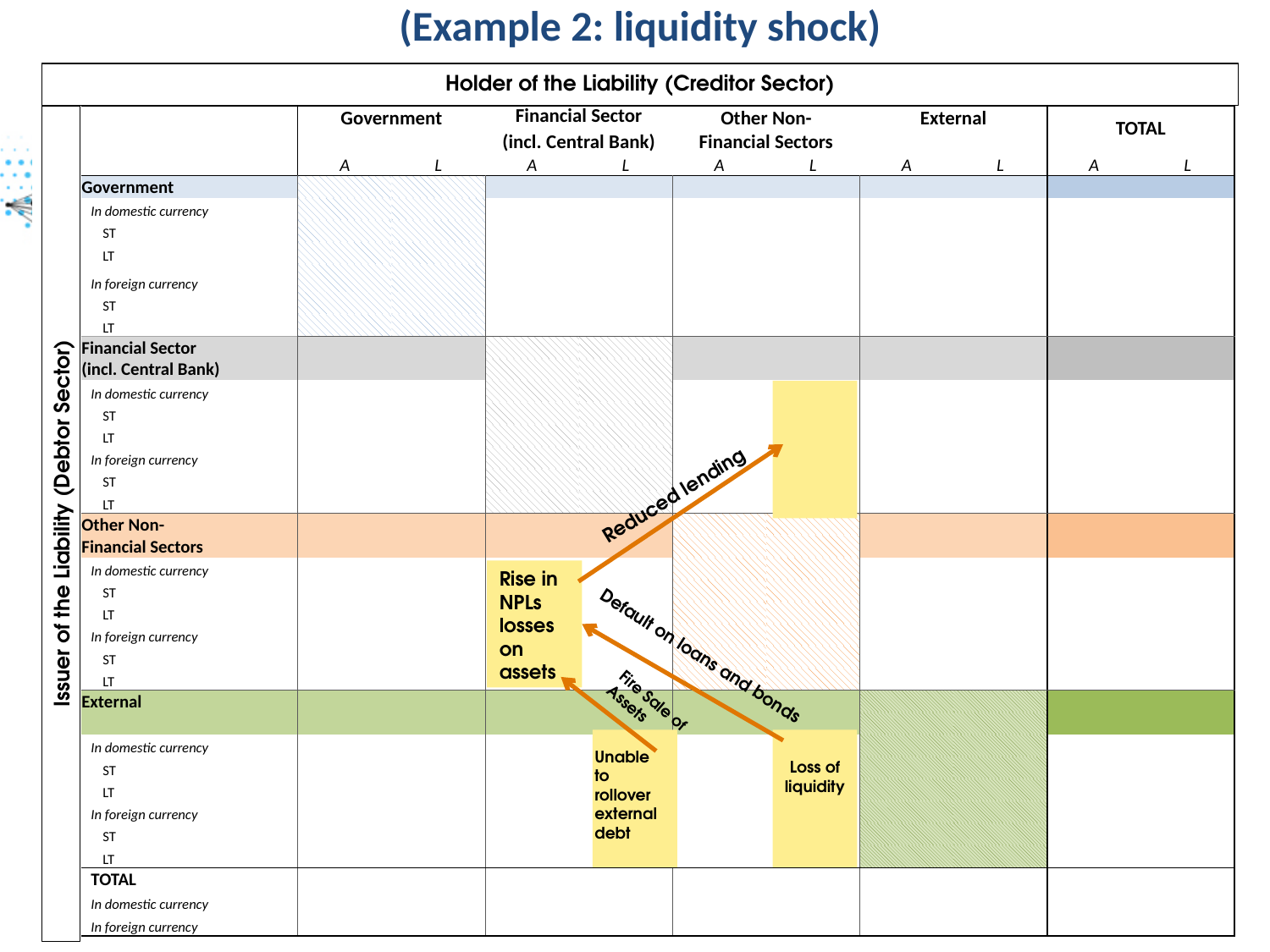

| (Example 2: liquidity shock) |  |  |  |  |  |  |  |  |  |  |  |  |  |  |
| --- | --- | --- | --- | --- | --- | --- | --- | --- | --- | --- | --- | --- | --- | --- |
|  |  |  |  |  |  |  |  |  |  |  |  |  |  |  |
|  |  |  |  |  |  |  |  |  |  |  |  |  |  |  |
|  |  |  |  |  |  |  |  |  |  |  |  |  |  |  |
|  |  |  |  |  |  |  |  |  |  |  |  |  |  |  |
|  |  |  |  | Government |  | Financial Sector |  | Other Non- |  | External |  | TOTAL |  |  |
|  |  |  |  |  |  | (incl. Central Bank) |  | Financial Sectors |  |  |  |  |  |  |
|  |  |  |  | A | L | A | L | A | L | A | L | A | L |  |
|  | Government |  |  |  |  |  |  |  |  |  |  |  |  |  |
|  |  | In domestic currency |  |  |  |  |  |  |  |  |  |  |  |  |
|  |  |  | ST |  |  |  |  |  |  |  |  |  |  |  |
|  |  |  | LT |  |  |  |  |  |  |  |  |  |  |  |
|  |  | In foreign currency |  |  |  |  |  |  |  |  |  |  |  |  |
|  |  |  | ST |  |  |  |  |  |  |  |  |  |  |  |
|  |  |  | LT |  |  |  |  |  |  |  |  |  |  |  |
|  | Financial Sector |  |  |  |  |  |  |  |  |  |  |  |  |  |
|  | (incl. Central Bank) |  |  |  |  |  |  |  |  |  |  |  |  |  |
|  |  | In domestic currency |  |  |  |  |  |  |  |  |  |  |  |  |
|  |  |  | ST |  |  |  |  |  |  |  |  |  |  |  |
|  |  |  | LT |  |  |  |  |  |  |  |  |  |  |  |
|  |  | In foreign currency |  |  |  |  |  |  |  |  |  |  |  |  |
|  |  |  | ST |  |  |  |  |  |  |  |  |  |  |  |
|  |  |  | LT |  |  |  |  |  |  |  |  |  |  |  |
|  | Other Non- |  |  |  |  |  |  |  |  |  |  |  |  |  |
|  | Financial Sectors |  |  |  |  |  |  |  |  |  |  |  |  |  |
|  |  | In domestic currency |  |  |  |  |  |  |  |  |  |  |  |  |
|  |  |  | ST |  |  |  |  |  |  |  |  |  |  |  |
|  |  |  | LT |  |  |  |  |  |  |  |  |  |  |  |
|  |  | In foreign currency |  |  |  |  |  |  |  |  |  |  |  |  |
|  |  |  | ST |  |  |  |  |  |  |  |  |  |  |  |
|  |  |  | LT |  |  |  |  |  |  |  |  |  |  |  |
|  | External |  |  |  |  |  |  |  |  |  |  |  |  |  |
|  |  |  |  |  |  |  |  |  |  |  |  |  |  |  |
|  |  | In domestic currency |  |  |  |  |  |  |  |  |  |  |  |  |
|  |  |  | ST |  |  |  |  |  |  |  |  |  |  |  |
|  |  |  | LT |  |  |  |  |  |  |  |  |  |  |  |
|  |  | In foreign currency |  |  |  |  |  |  |  |  |  |  |  |  |
|  |  |  | ST |  |  |  |  |  |  |  |  |  |  |  |
|  |  |  | LT |  |  |  |  |  |  |  |  |  |  |  |
|  |  | TOTAL |  |  |  |  |  |  |  |  |  |  |  |  |
|  |  | In domestic currency |  |  |  |  |  |  |  |  |  |  |  |  |
|  |  | In foreign currency |  |  |  |  |  |  |  |  |  |  |  |  |
Holder of the Liability (Creditor Sector)

Reduced lending
Issuer of the Liability (Debtor Sector)

Rise in NPLs losses on assets
Default on loans and bonds
Fire Sale of Assets

Unable to rollover external debt
Loss of liquidity